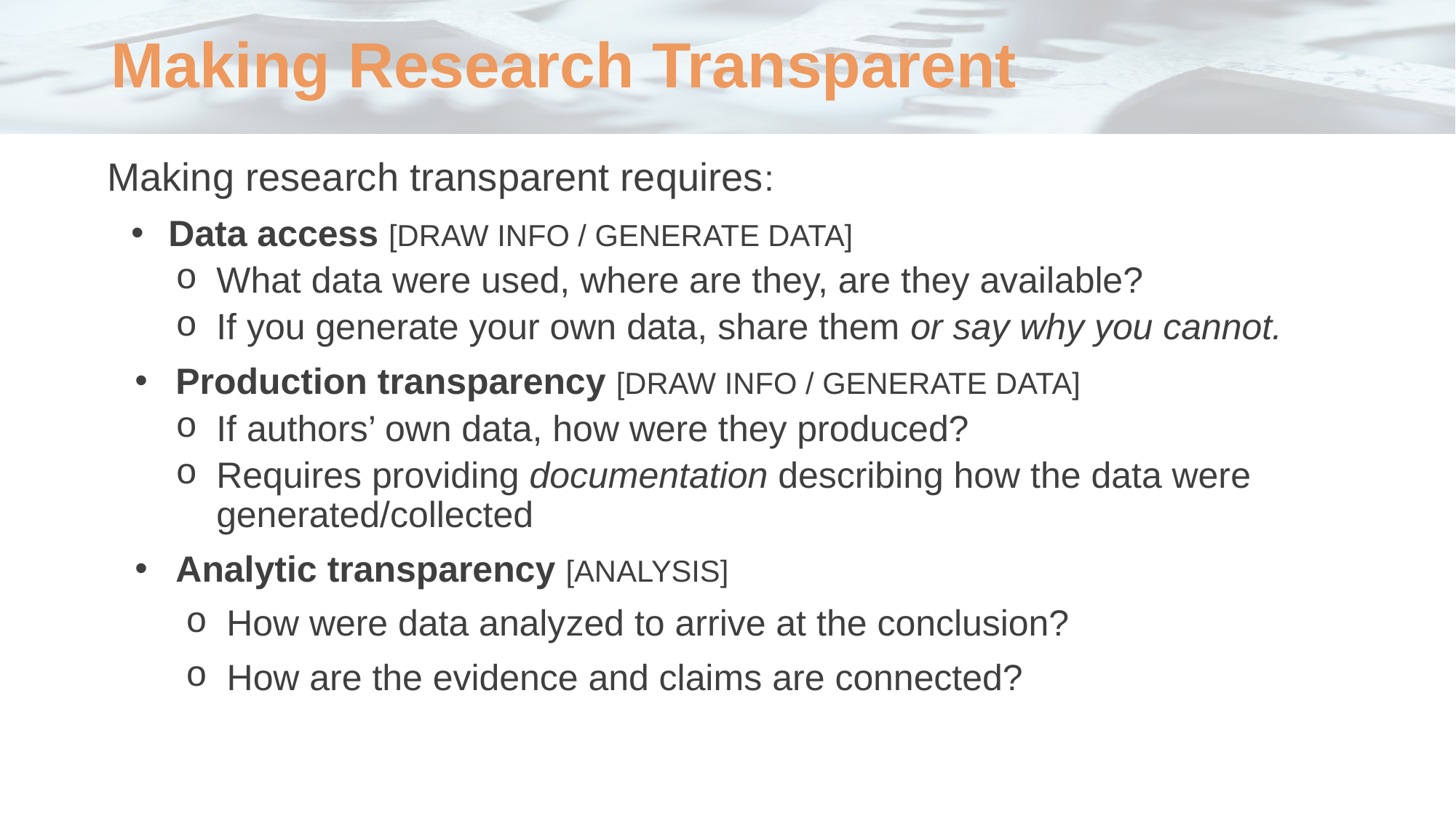

# Making Research Transparent
Making research transparent requires:
Data access [DRAW INFO / GENERATE DATA]
What data were used, where are they, are they available?
If you generate your own data, share them or say why you cannot.
Production transparency [DRAW INFO / GENERATE DATA]
If authors’ own data, how were they produced?
Requires providing documentation describing how the data were generated/collected
Analytic transparency [ANALYSIS]
 How were data analyzed to arrive at the conclusion?
How are the evidence and claims are connected?